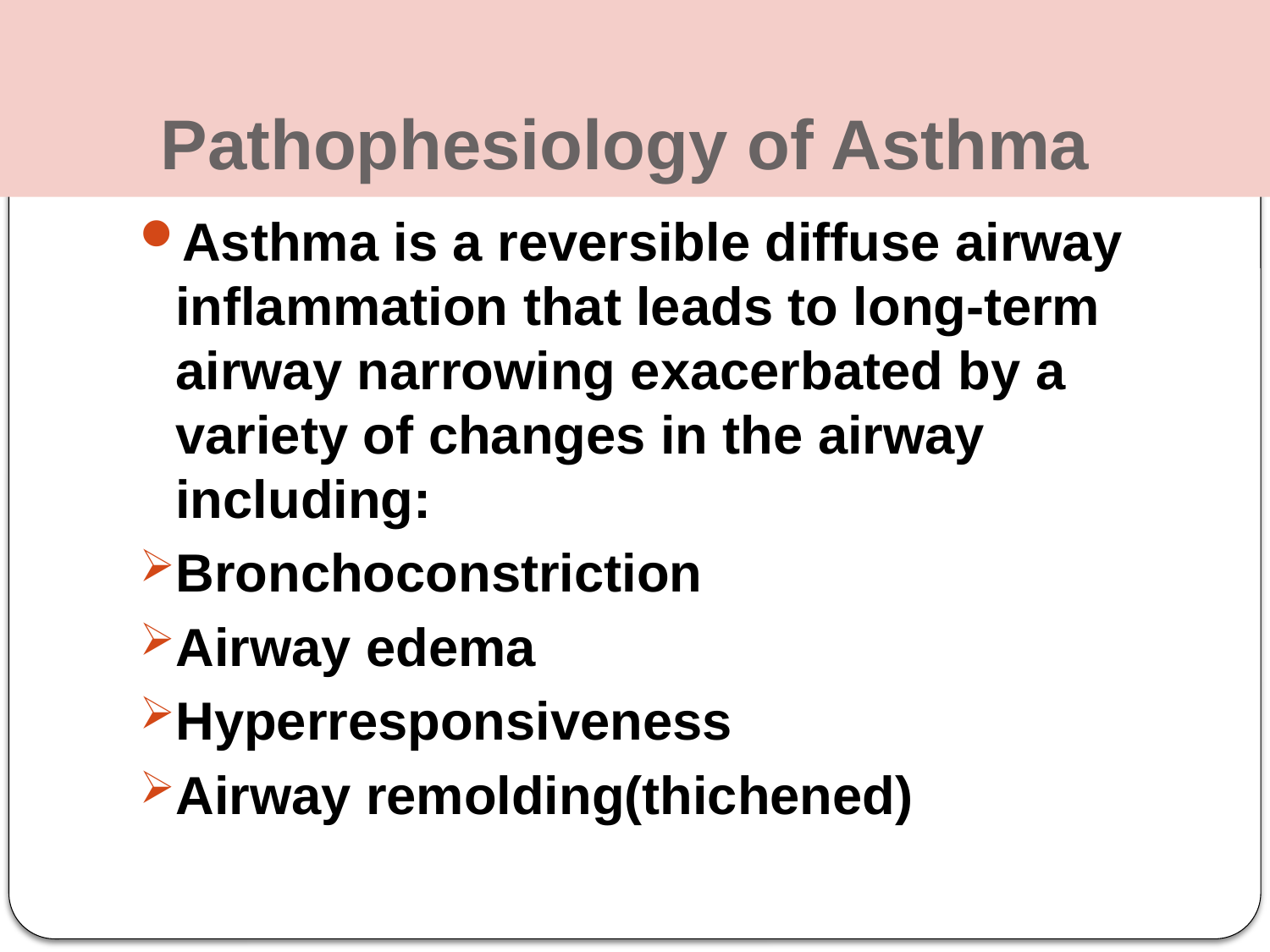

# Pathophesiology of Asthma
Asthma is a reversible diffuse airway inflammation that leads to long-term airway narrowing exacerbated by a variety of changes in the airway including:
Bronchoconstriction
Airway edema
Hyperresponsiveness
Airway remolding(thichened)